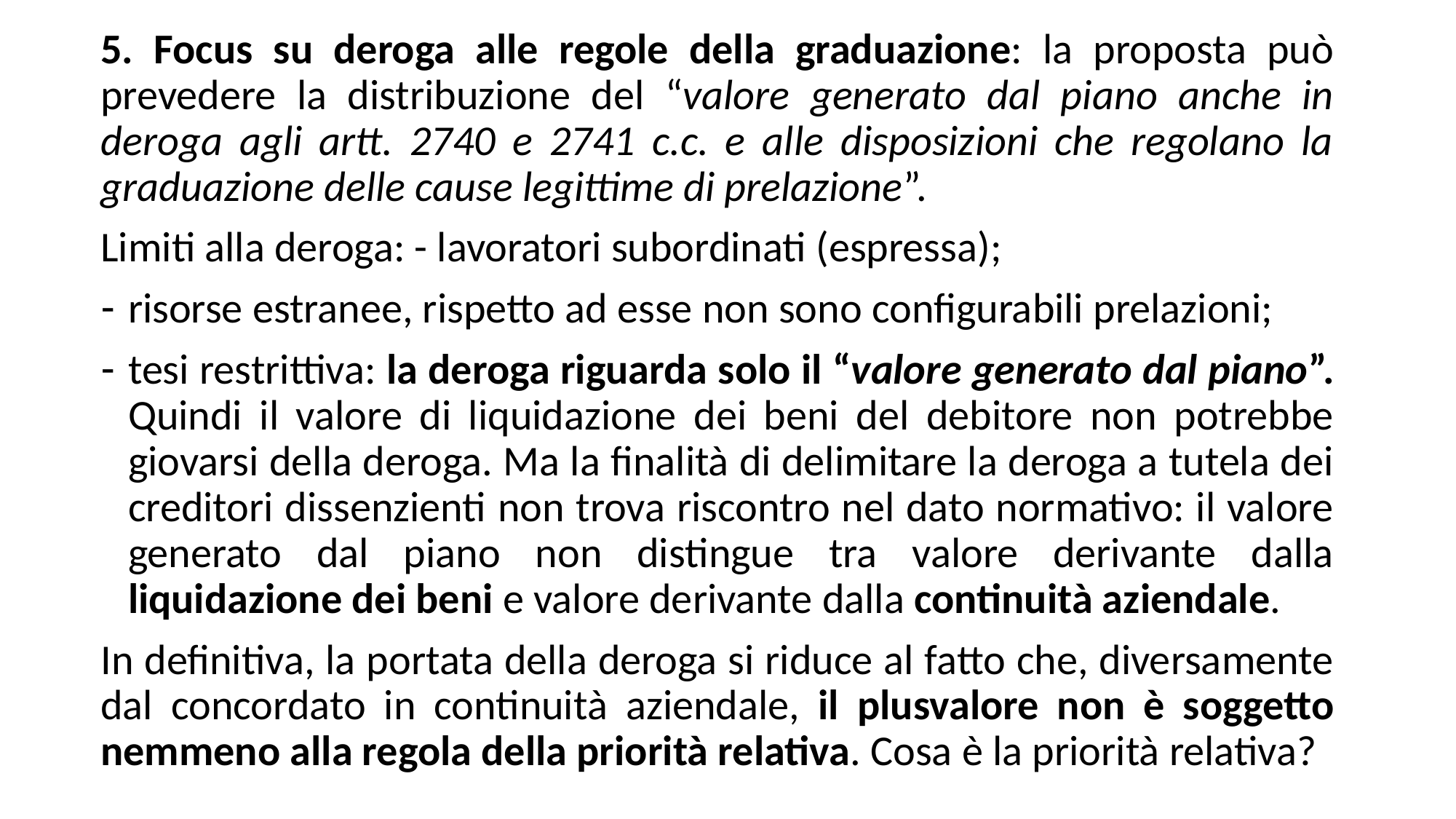

5. Focus su deroga alle regole della graduazione: la proposta può prevedere la distribuzione del “valore generato dal piano anche in deroga agli artt. 2740 e 2741 c.c. e alle disposizioni che regolano la graduazione delle cause legittime di prelazione”.
Limiti alla deroga: - lavoratori subordinati (espressa);
risorse estranee, rispetto ad esse non sono configurabili prelazioni;
tesi restrittiva: la deroga riguarda solo il “valore generato dal piano”. Quindi il valore di liquidazione dei beni del debitore non potrebbe giovarsi della deroga. Ma la finalità di delimitare la deroga a tutela dei creditori dissenzienti non trova riscontro nel dato normativo: il valore generato dal piano non distingue tra valore derivante dalla liquidazione dei beni e valore derivante dalla continuità aziendale.
In definitiva, la portata della deroga si riduce al fatto che, diversamente dal concordato in continuità aziendale, il plusvalore non è soggetto nemmeno alla regola della priorità relativa. Cosa è la priorità relativa?